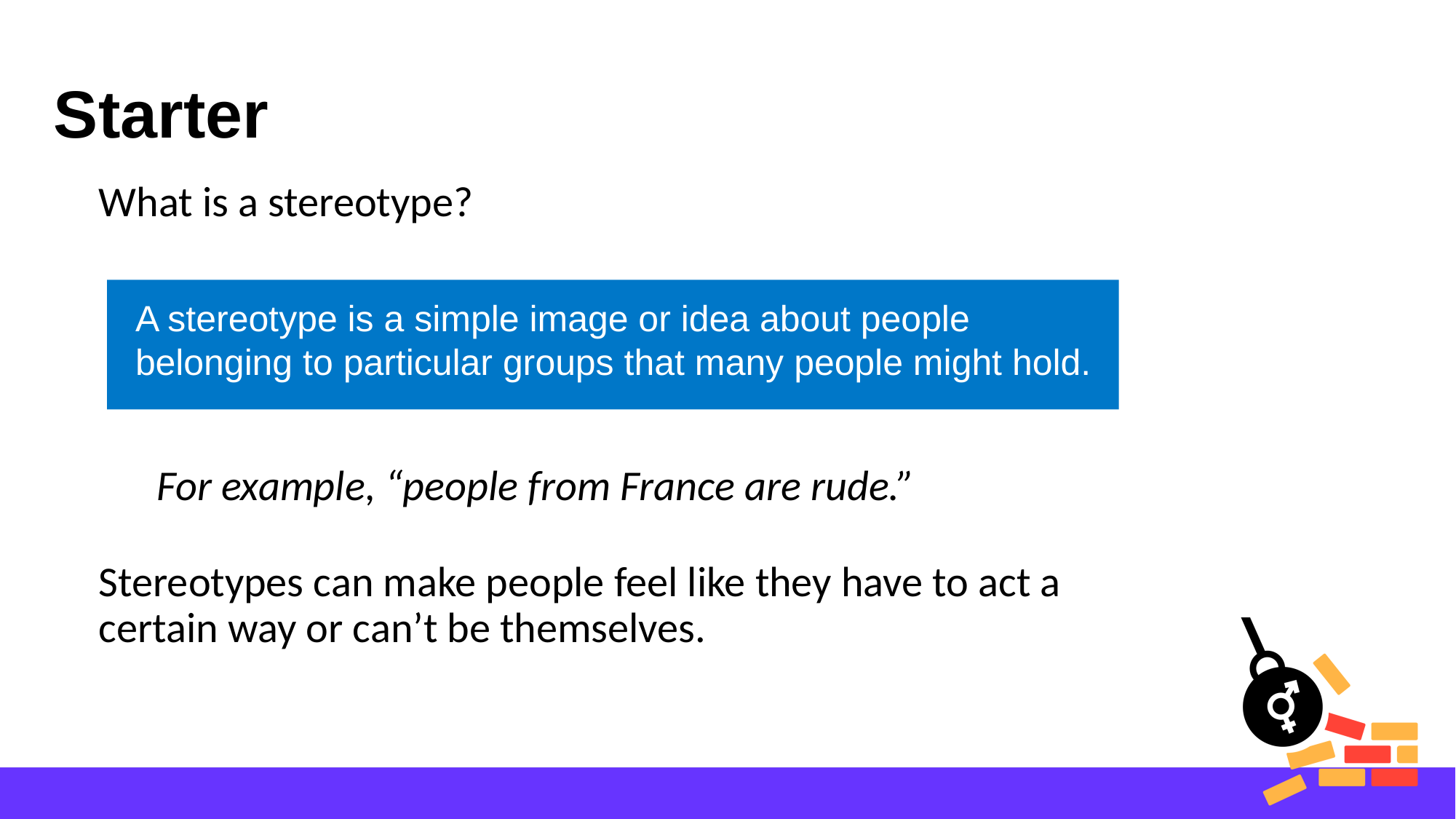

Starter
What is a stereotype?

A stereotype is a simple image or idea about people belonging to particular groups that many people might hold.
For example, “people from France are rude.”
Stereotypes can make people feel like they have to act a certain way or can’t be themselves.